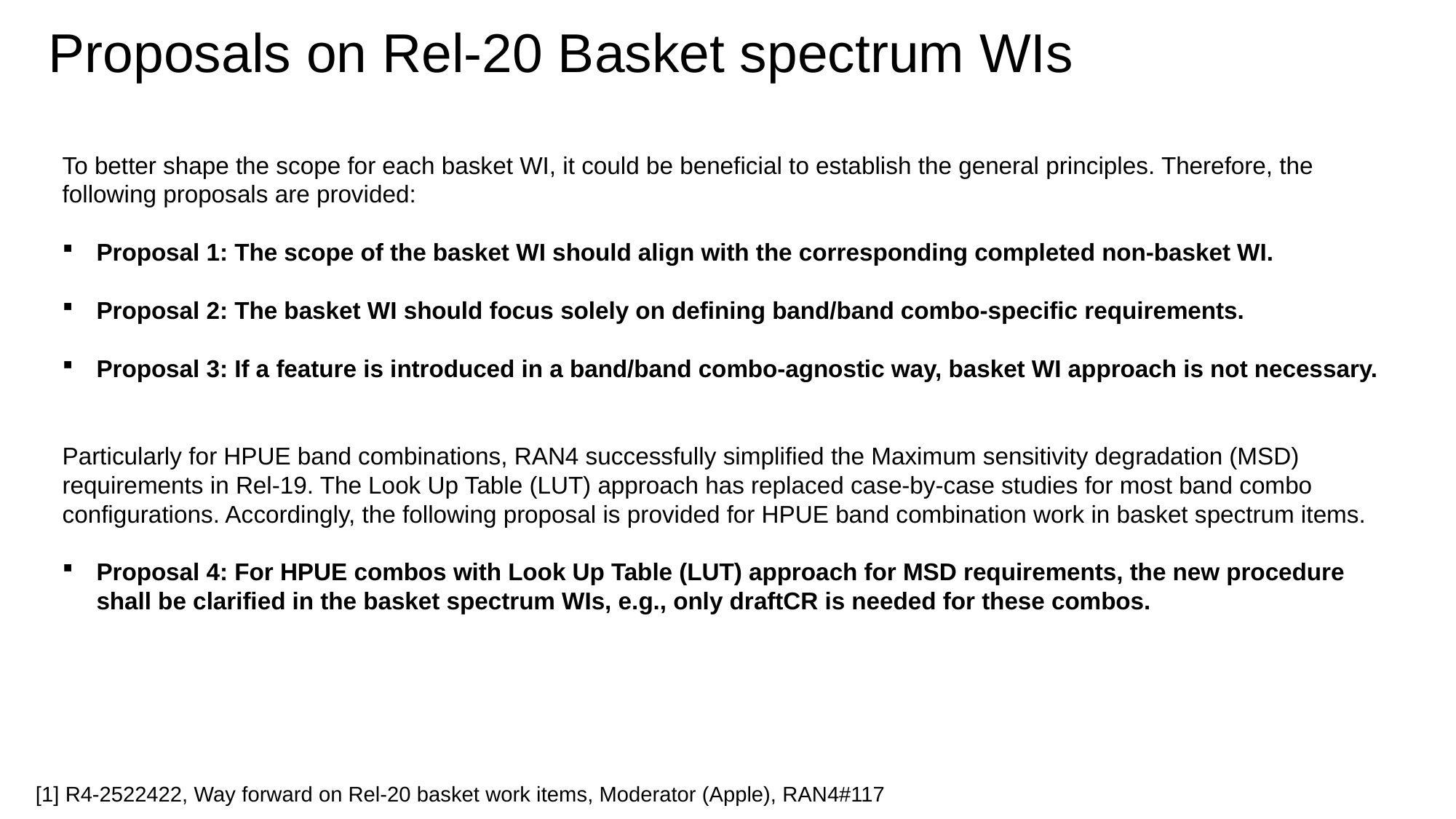

Proposals on Rel-20 Basket spectrum WIs
To better shape the scope for each basket WI, it could be beneficial to establish the general principles. Therefore, the following proposals are provided:

Proposal 1: The scope of the basket WI should align with the corresponding completed non-basket WI.

Proposal 2: The basket WI should focus solely on defining band/band combo-specific requirements.

Proposal 3: If a feature is introduced in a band/band combo-agnostic way, basket WI approach is not necessary.

Particularly for HPUE band combinations, RAN4 successfully simplified the Maximum sensitivity degradation (MSD) requirements in Rel-19. The Look Up Table (LUT) approach has replaced case-by-case studies for most band combo configurations. Accordingly, the following proposal is provided for HPUE band combination work in basket spectrum items.

Proposal 4: For HPUE combos with Look Up Table (LUT) approach for MSD requirements, the new procedure shall be clarified in the basket spectrum WIs, e.g., only draftCR is needed for these combos.
[1] R4-2522422, Way forward on Rel-20 basket work items, Moderator (Apple), RAN4#117